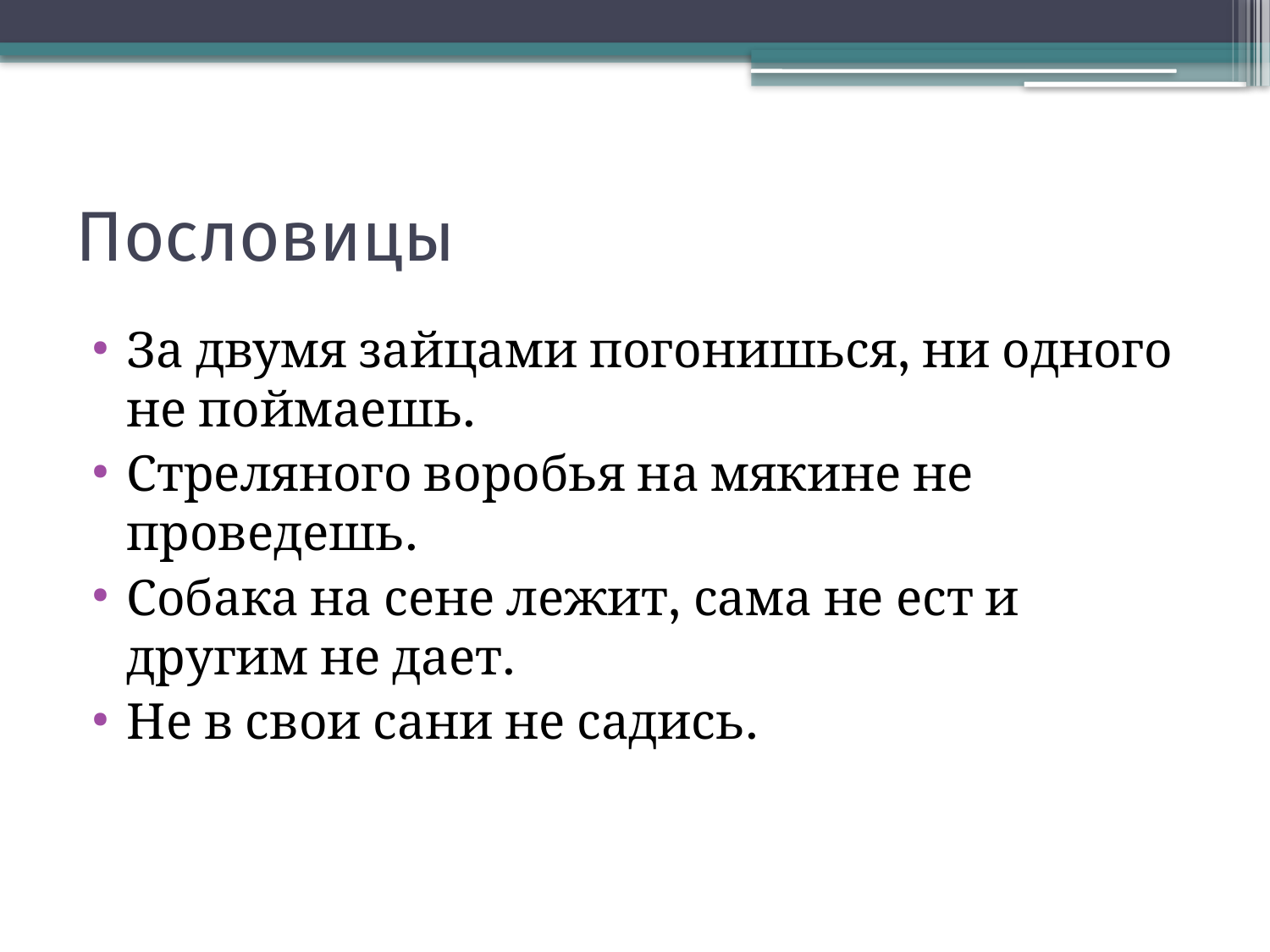

# Пословицы
За двумя зайцами погонишься, ни одного не поймаешь.
Стреляного воробья на мякине не проведешь.
Собака на сене лежит, сама не ест и другим не дает.
Не в свои сани не садись.